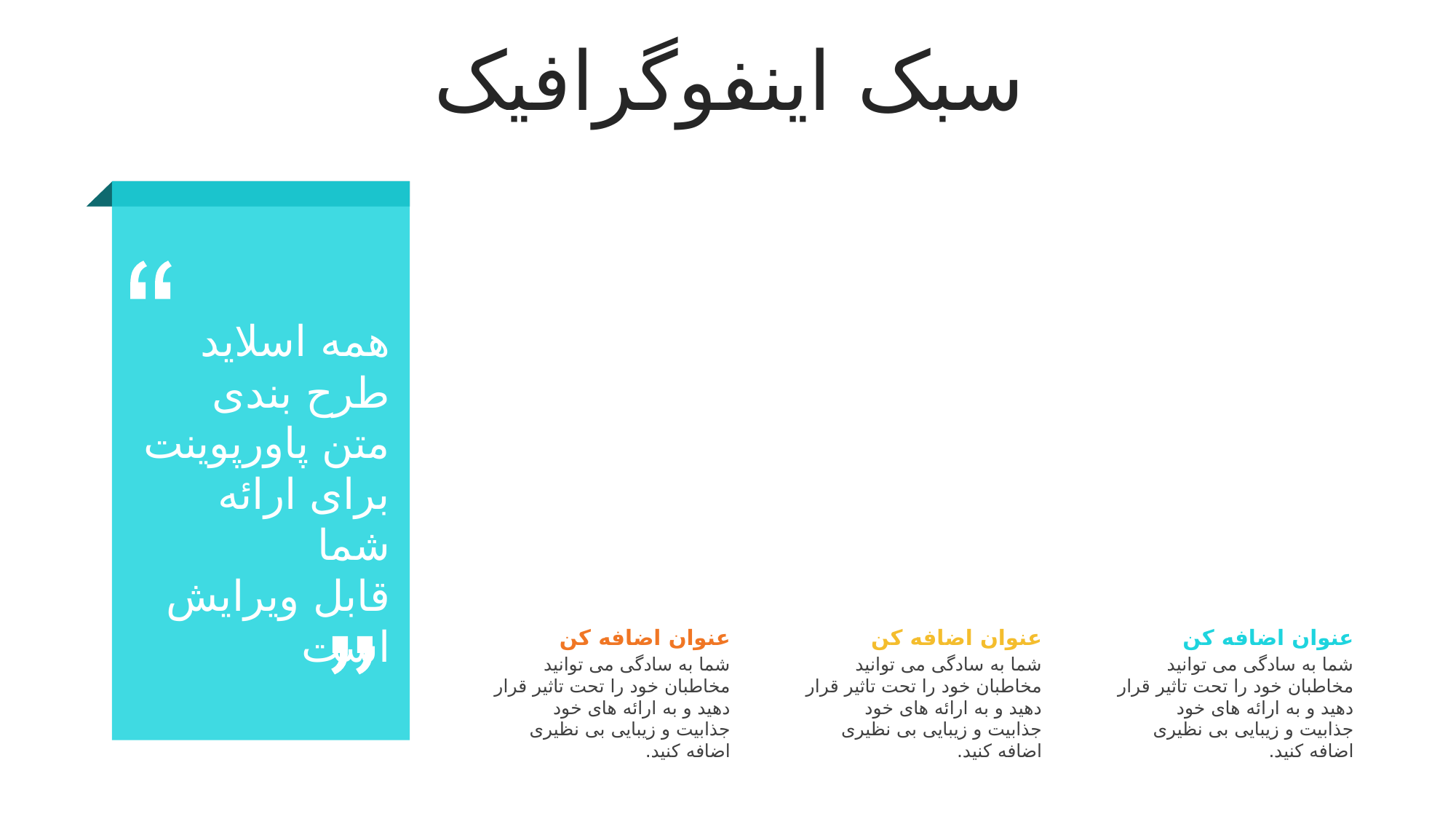

سبک اینفوگرافیک

همه اسلاید
طرح بندی
متن پاورپوینت
برای ارائه شما
قابل ویرایش است
عنوان اضافه کن
شما به سادگی می توانید مخاطبان خود را تحت تاثیر قرار دهید و به ارائه های خود جذابیت و زیبایی بی نظیری اضافه کنید.
عنوان اضافه کن
شما به سادگی می توانید مخاطبان خود را تحت تاثیر قرار دهید و به ارائه های خود جذابیت و زیبایی بی نظیری اضافه کنید.
عنوان اضافه کن
شما به سادگی می توانید مخاطبان خود را تحت تاثیر قرار دهید و به ارائه های خود جذابیت و زیبایی بی نظیری اضافه کنید.